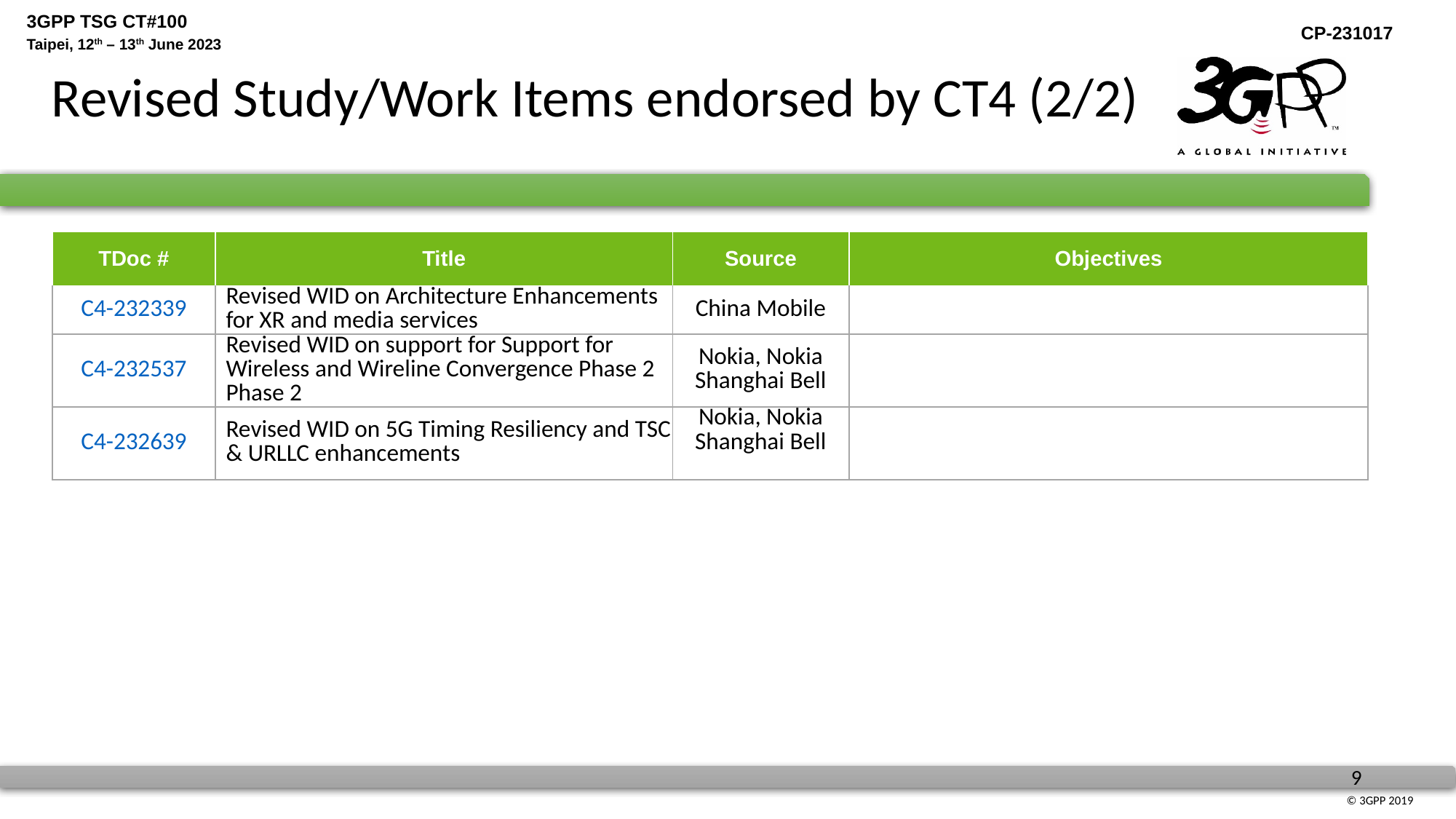

# Revised Study/Work Items endorsed by CT4 (2/2)
| TDoc # | Title | Source | Objectives |
| --- | --- | --- | --- |
| C4-232339 | Revised WID on Architecture Enhancements for XR and media services | China Mobile |  |
| C4-232537 | Revised WID on support for Support for Wireless and Wireline Convergence Phase 2 Phase 2 | Nokia, Nokia Shanghai Bell |  |
| C4-232639 | Revised WID on 5G Timing Resiliency and TSC & URLLC enhancements | Nokia, Nokia Shanghai Bell |  |